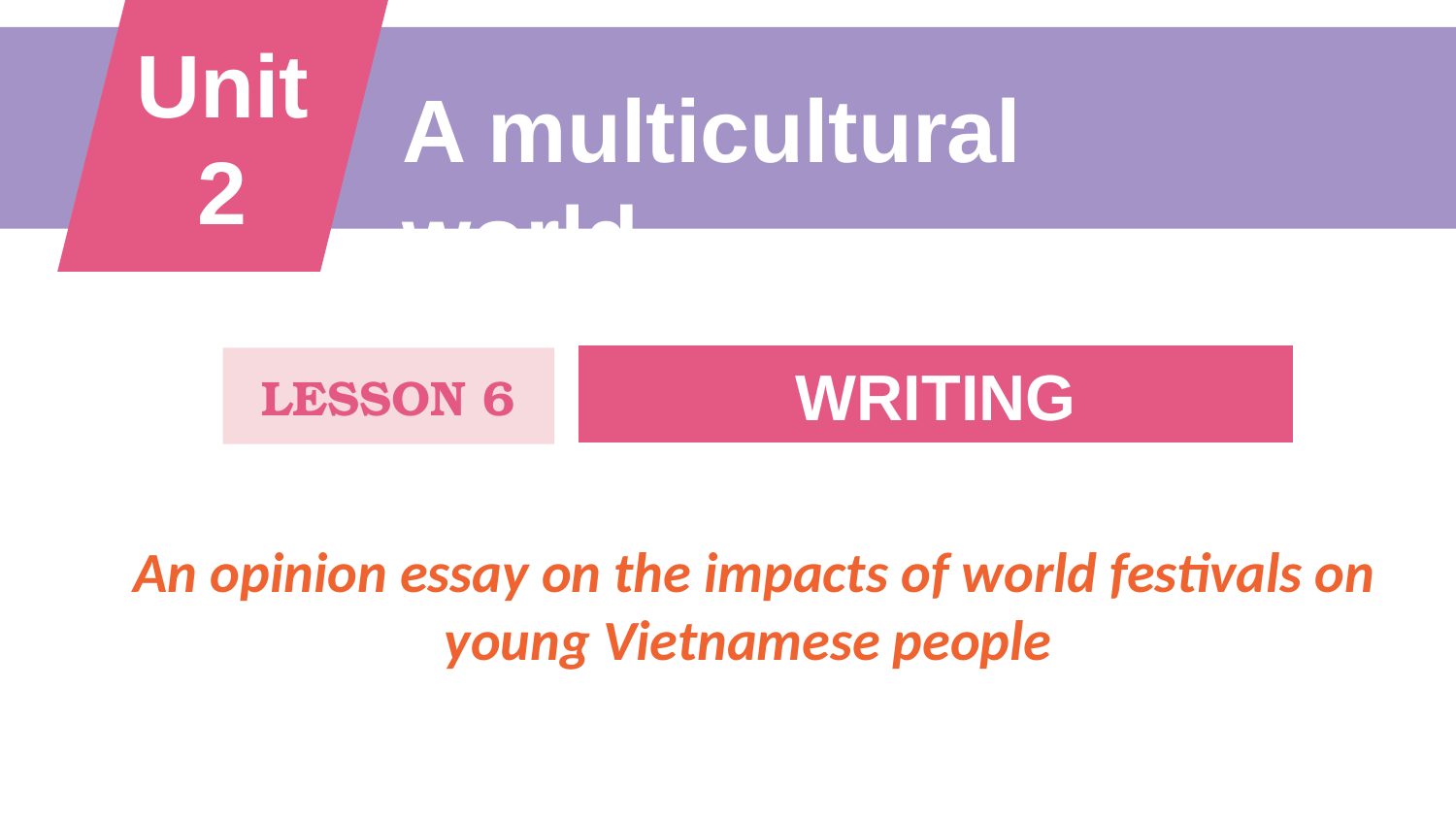

Unit 2

A multicultural world
WRITING
LESSON 6
An opinion essay on the impacts of world festivals on young Vietnamese people